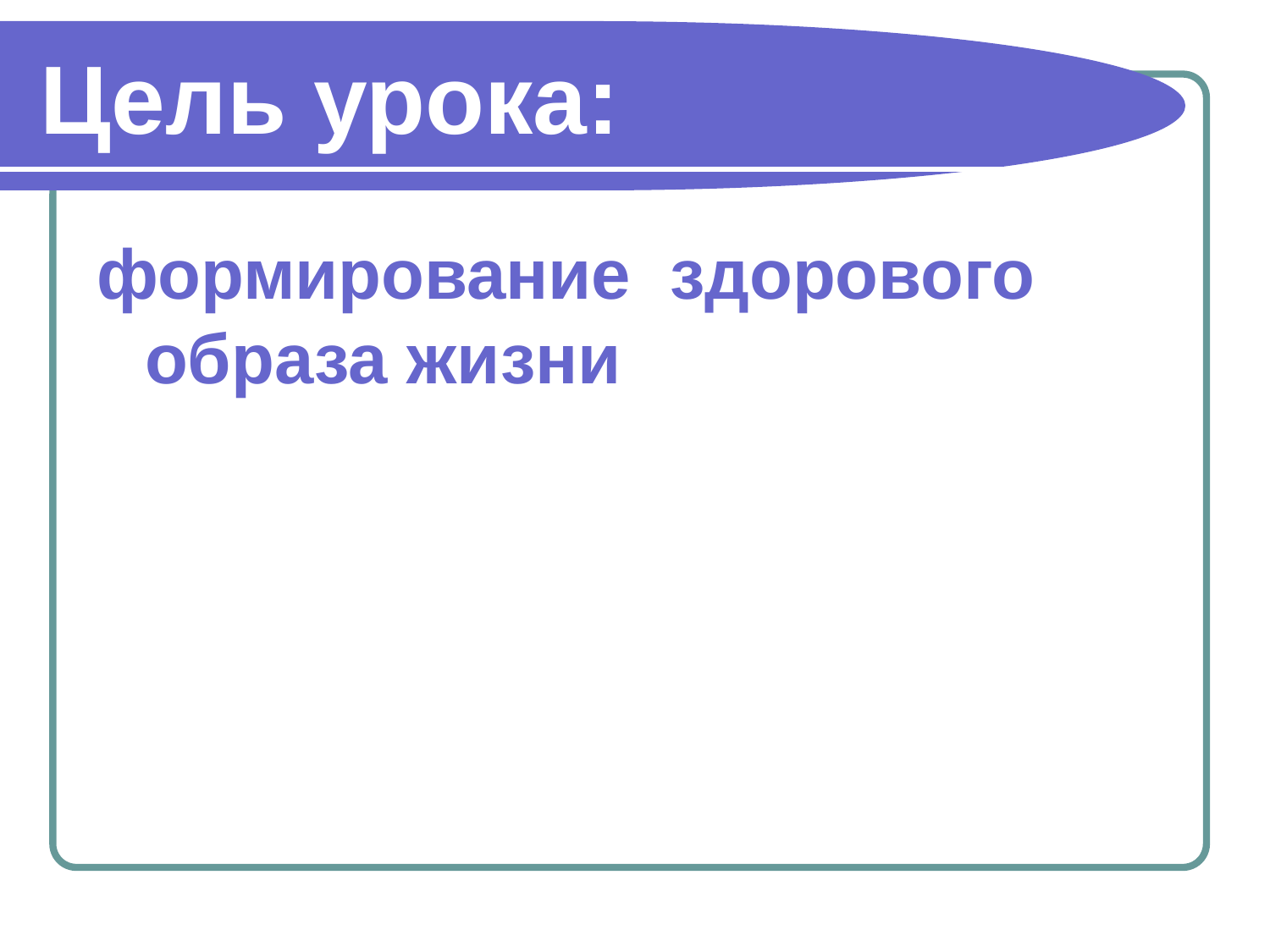

# Цель урока:
формирование  здорового образа жизни